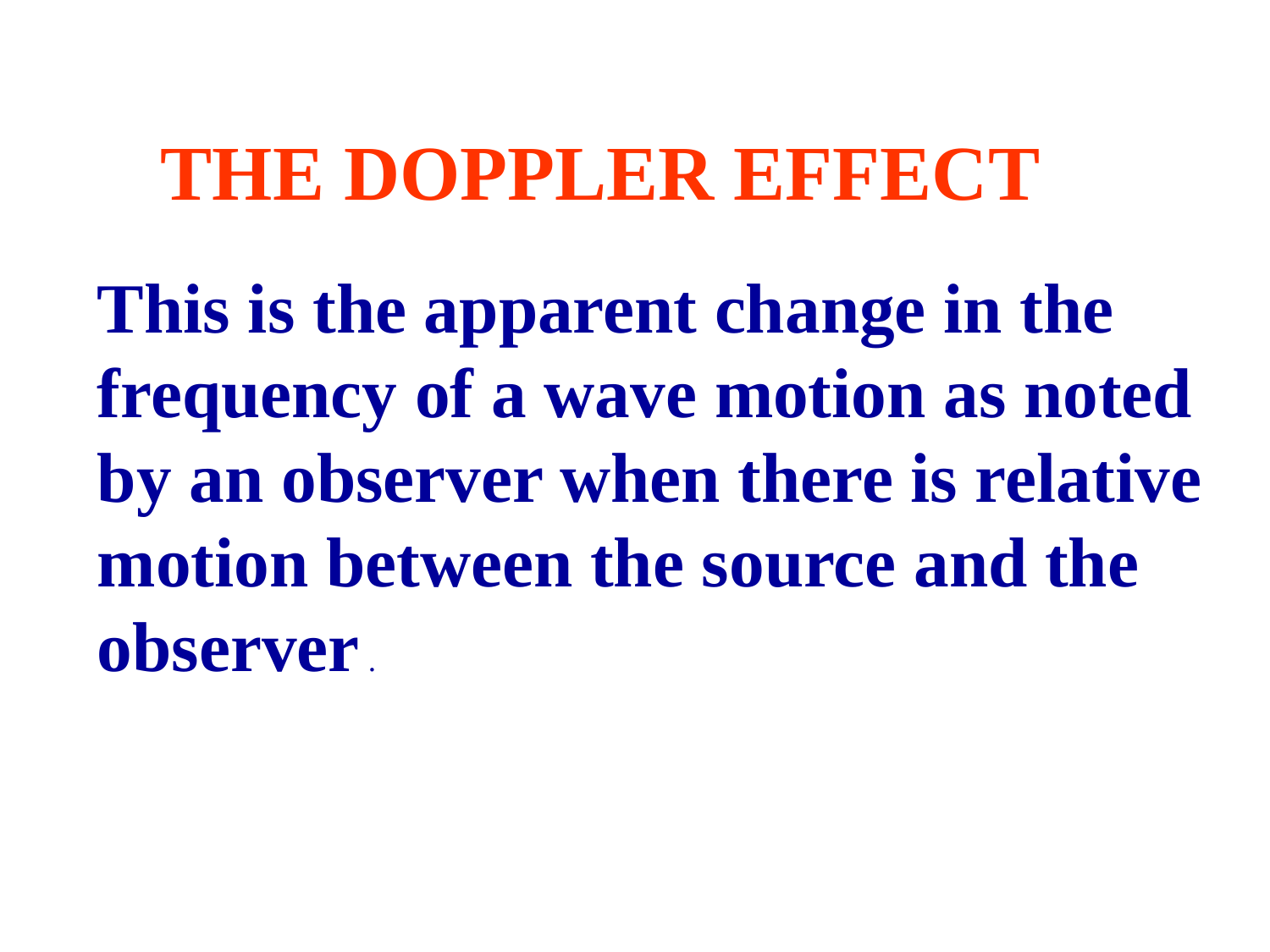

THE DOPPLER EFFECT
This is the apparent change in the frequency of a wave motion as noted by an observer when there is relative motion between the source and the observer .